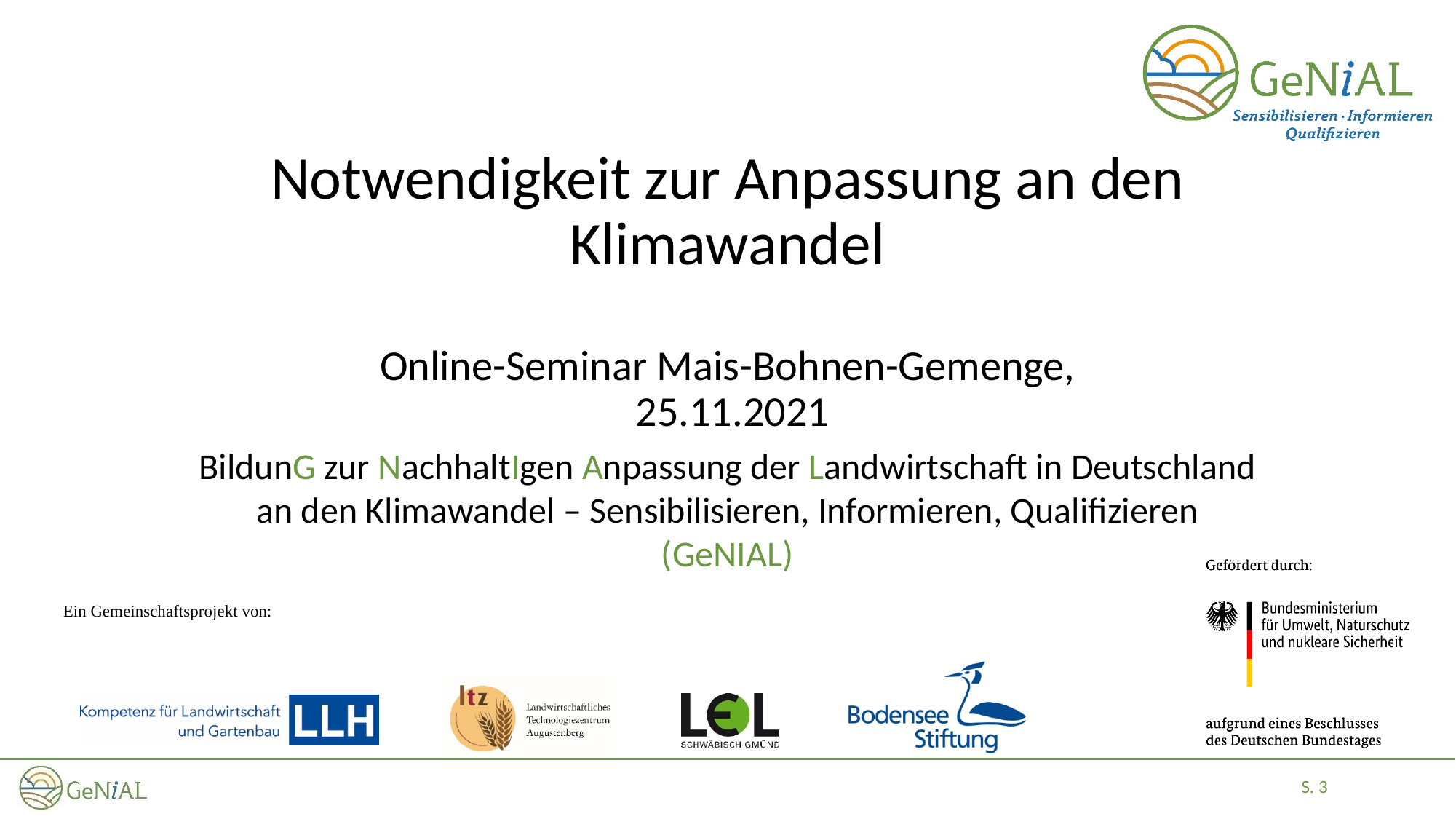

# Notwendigkeit zur Anpassung an den Klimawandel Online-Seminar Mais-Bohnen-Gemenge, 25.11.2021